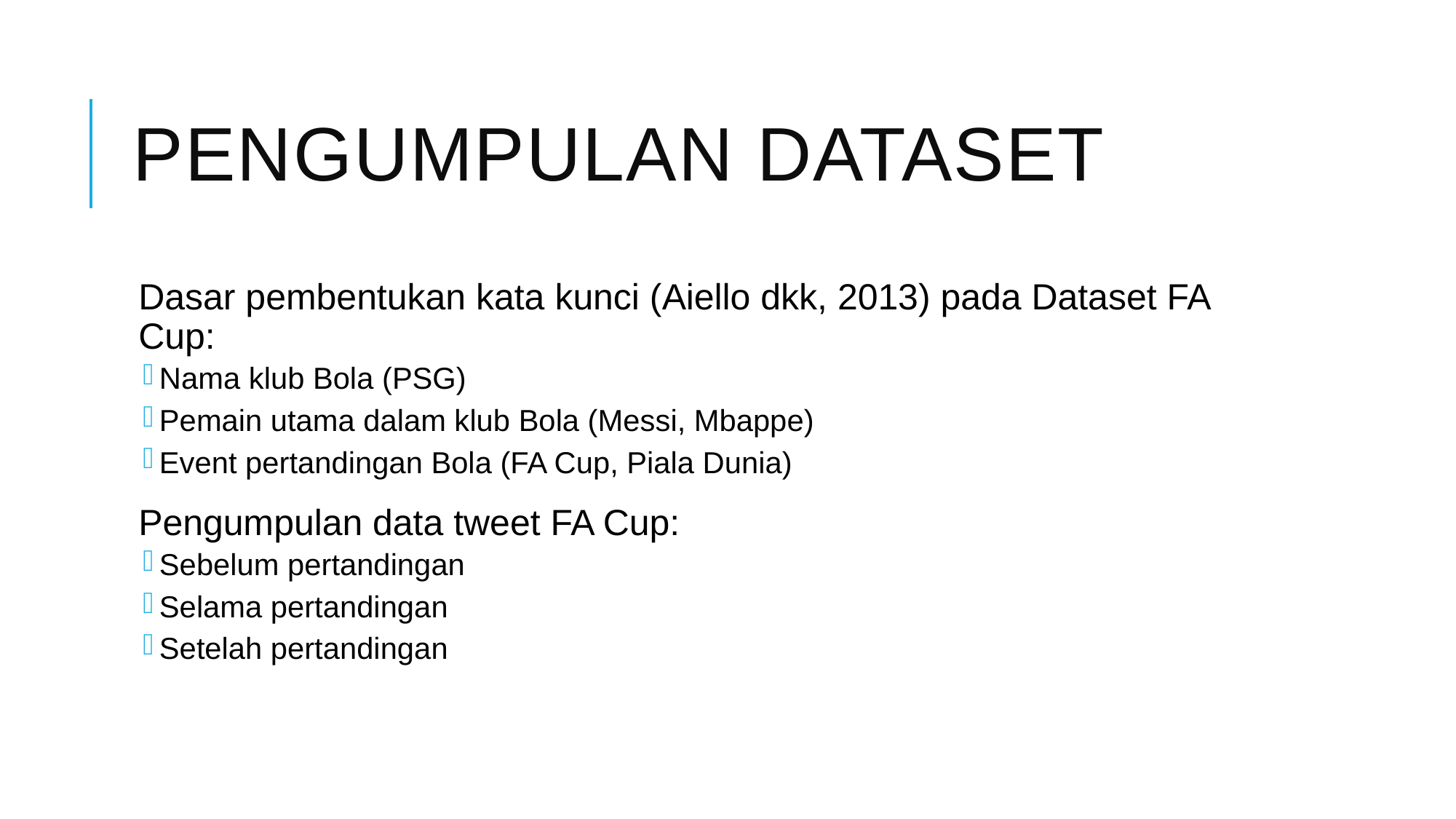

# Pengumpulan Dataset
Dasar pembentukan kata kunci (Aiello dkk, 2013) pada Dataset FA Cup:
Nama klub Bola (PSG)
Pemain utama dalam klub Bola (Messi, Mbappe)
Event pertandingan Bola (FA Cup, Piala Dunia)
Pengumpulan data tweet FA Cup:
Sebelum pertandingan
Selama pertandingan
Setelah pertandingan